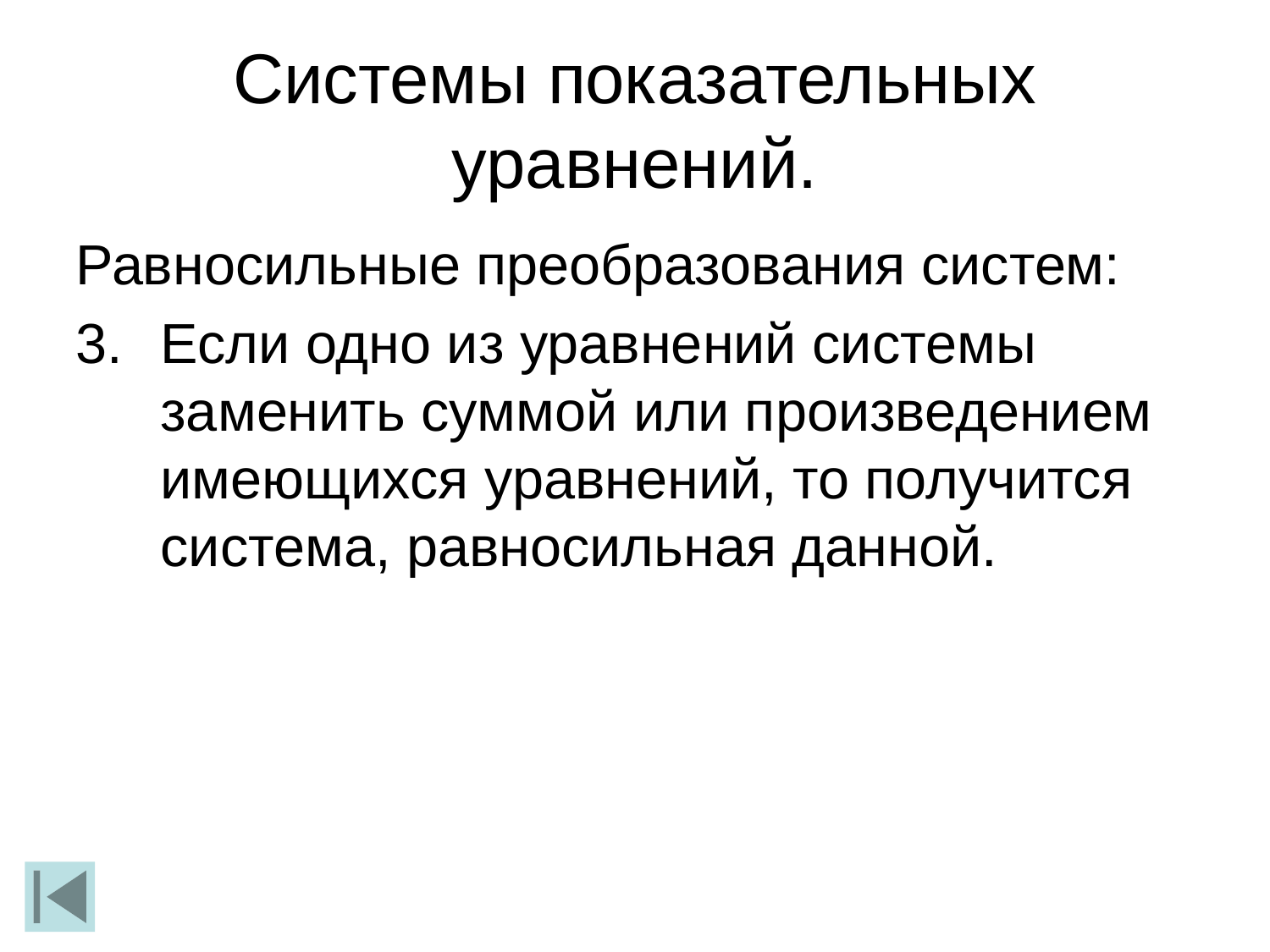

Системы показательных уравнений.
Равносильные преобразования систем:
Если одно из уравнений системы заменить суммой или произведением имеющихся уравнений, то получится система, равносильная данной.